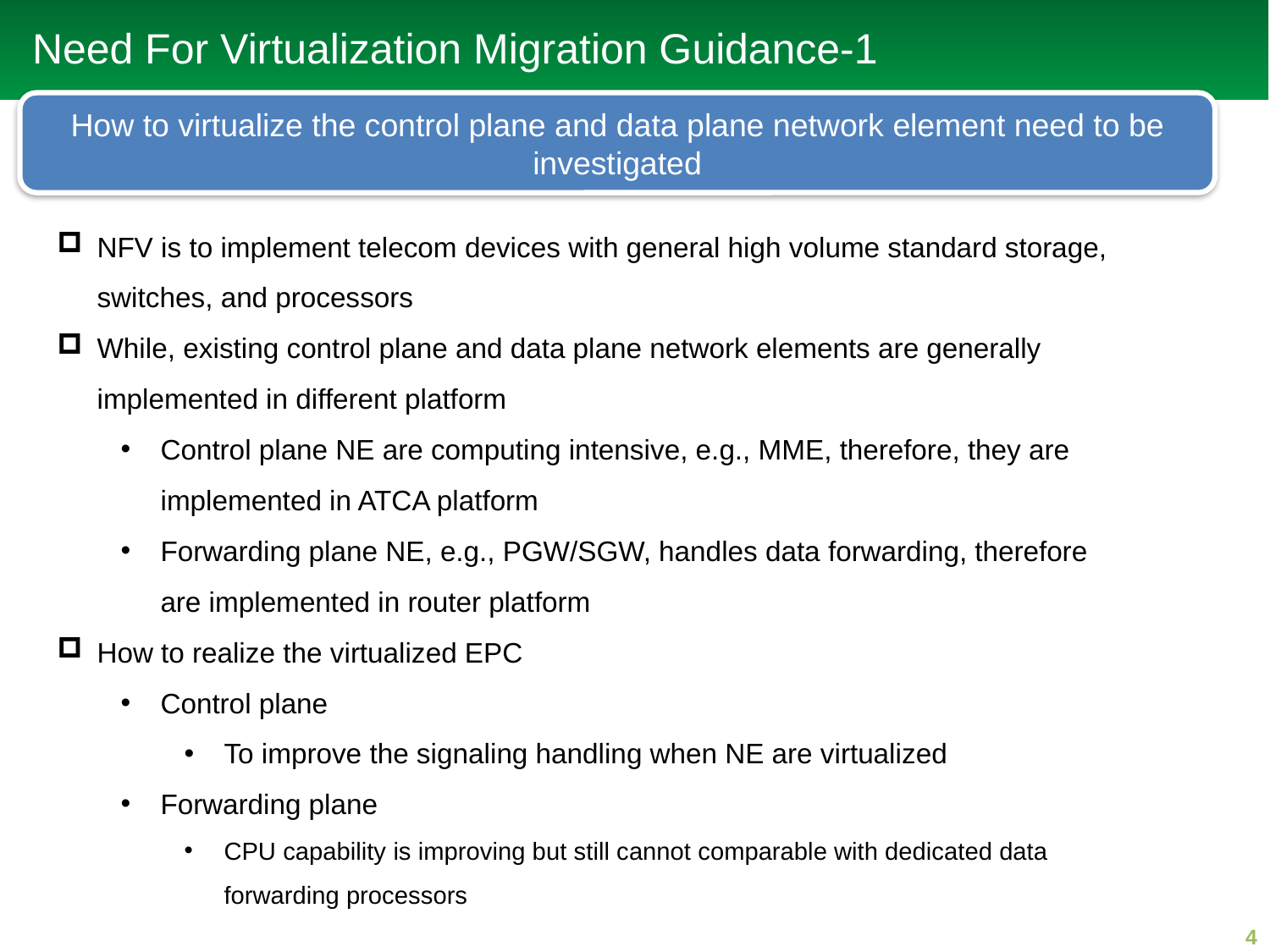

Need For Virtualization Migration Guidance-1
How to virtualize the control plane and data plane network element need to be investigated
NFV is to implement telecom devices with general high volume standard storage, switches, and processors
While, existing control plane and data plane network elements are generally implemented in different platform
Control plane NE are computing intensive, e.g., MME, therefore, they are implemented in ATCA platform
Forwarding plane NE, e.g., PGW/SGW, handles data forwarding, therefore are implemented in router platform
How to realize the virtualized EPC
Control plane
To improve the signaling handling when NE are virtualized
Forwarding plane
CPU capability is improving but still cannot comparable with dedicated data forwarding processors